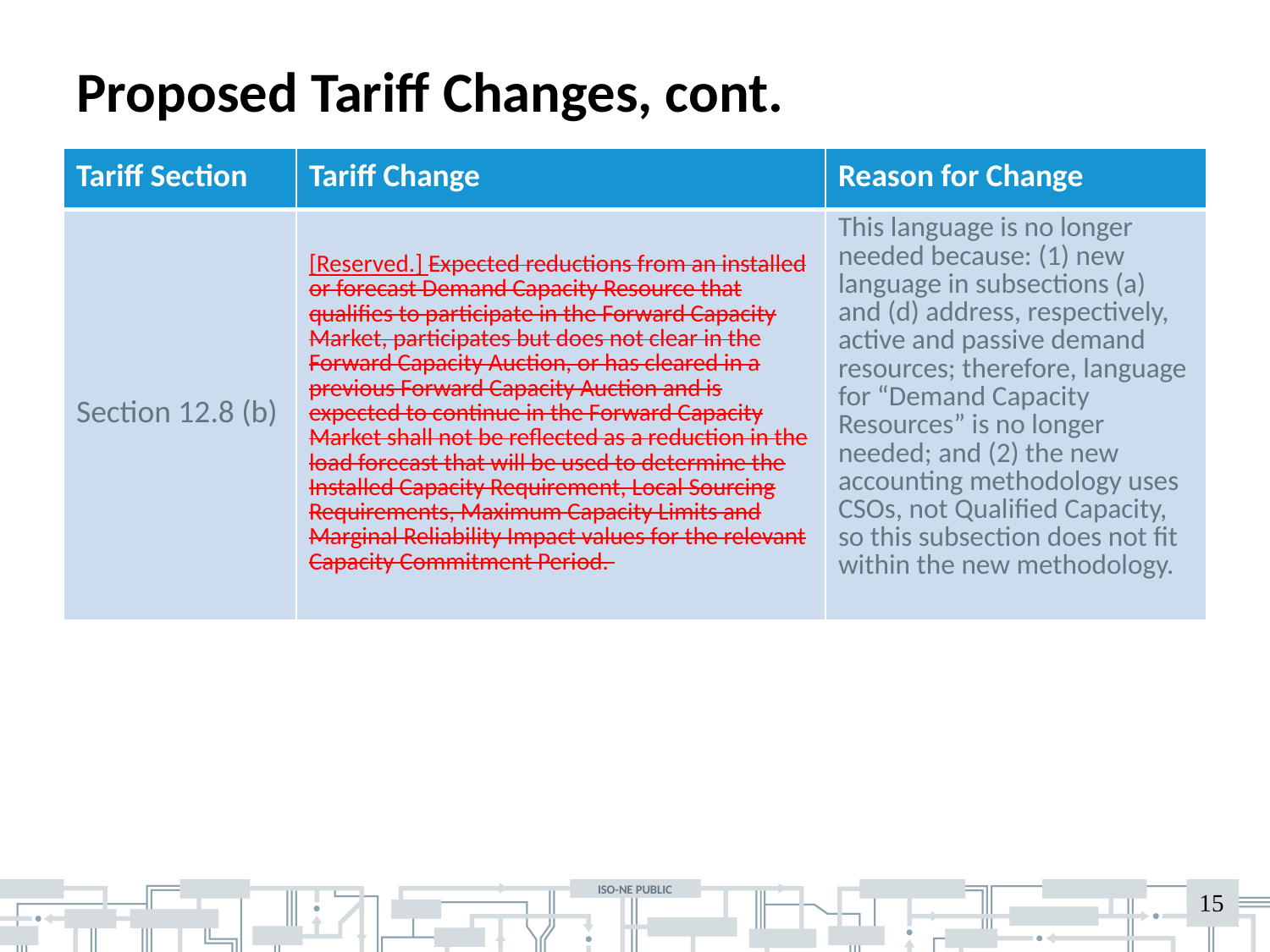

# Proposed Tariff Changes, cont.
| Tariff Section | Tariff Change | Reason for Change |
| --- | --- | --- |
| Section 12.8 (b) | [Reserved.] Expected reductions from an installed or forecast Demand Capacity Resource that qualifies to participate in the Forward Capacity Market, participates but does not clear in the Forward Capacity Auction, or has cleared in a previous Forward Capacity Auction and is expected to continue in the Forward Capacity Market shall not be reflected as a reduction in the load forecast that will be used to determine the Installed Capacity Requirement, Local Sourcing Requirements, Maximum Capacity Limits and Marginal Reliability Impact values for the relevant Capacity Commitment Period. | This language is no longer needed because: (1) new language in subsections (a) and (d) address, respectively, active and passive demand resources; therefore, language for “Demand Capacity Resources” is no longer needed; and (2) the new accounting methodology uses CSOs, not Qualified Capacity, so this subsection does not fit within the new methodology. |
15